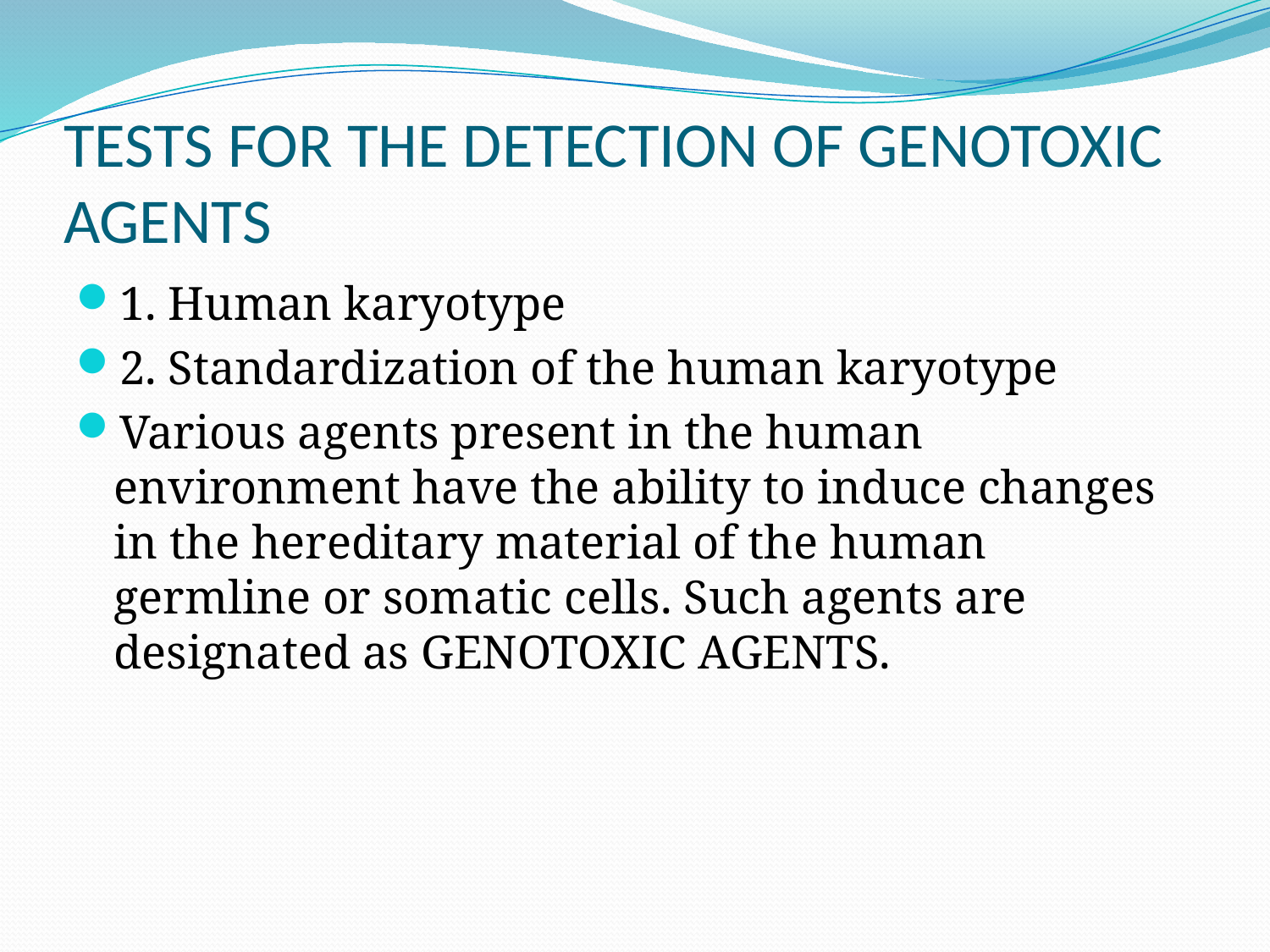

# TESTS FOR THE DETECTION OF GENOTOXIC AGENTS
1. Human karyotype
2. Standardization of the human karyotype
Various agents present in the human environment have the ability to induce changes in the hereditary material of the human germline or somatic cells. Such agents are designated as GENOTOXIC AGENTS.